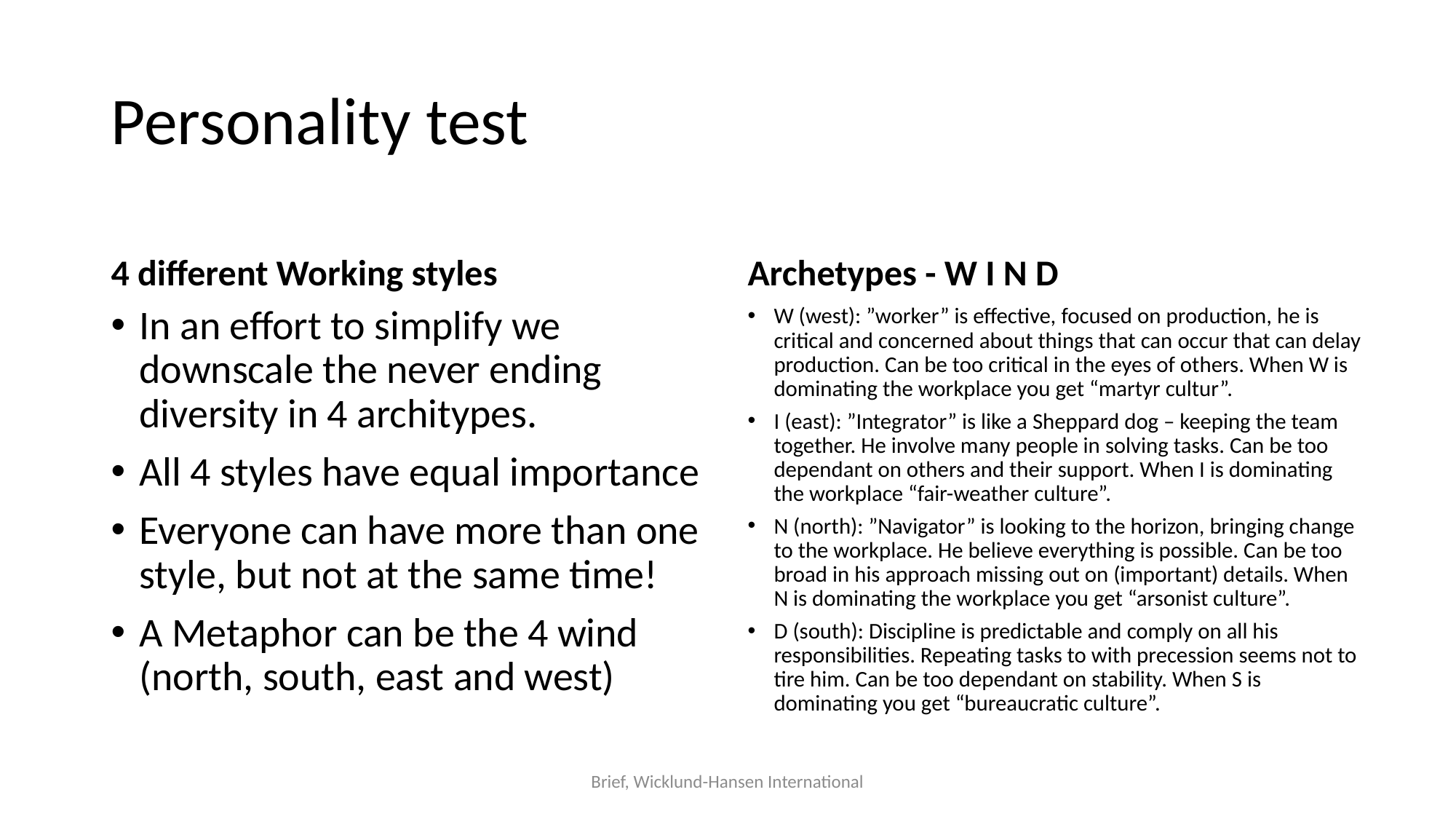

# Personality test
4 different Working styles
Archetypes - W I N D
In an effort to simplify we downscale the never ending diversity in 4 architypes.
All 4 styles have equal importance
Everyone can have more than one style, but not at the same time!
A Metaphor can be the 4 wind (north, south, east and west)
W (west): ”worker” is effective, focused on production, he is critical and concerned about things that can occur that can delay production. Can be too critical in the eyes of others. When W is dominating the workplace you get “martyr cultur”.
I (east): ”Integrator” is like a Sheppard dog – keeping the team together. He involve many people in solving tasks. Can be too dependant on others and their support. When I is dominating the workplace “fair-weather culture”.
N (north): ”Navigator” is looking to the horizon, bringing change to the workplace. He believe everything is possible. Can be too broad in his approach missing out on (important) details. When N is dominating the workplace you get “arsonist culture”.
D (south): Discipline is predictable and comply on all his responsibilities. Repeating tasks to with precession seems not to tire him. Can be too dependant on stability. When S is dominating you get “bureaucratic culture”.
Brief, Wicklund-Hansen International